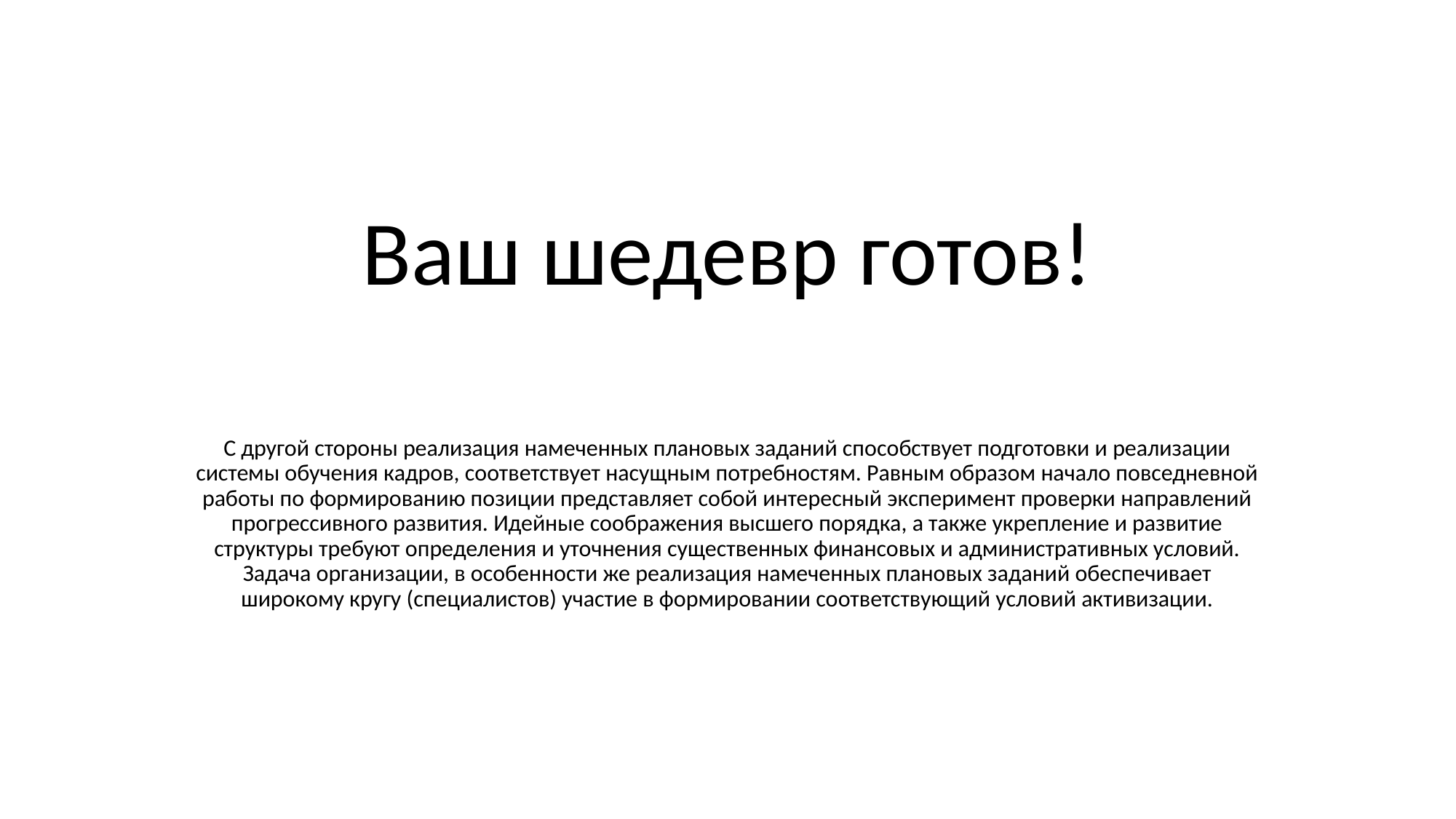

# Ваш шедевр готов!
С другой стороны реализация намеченных плановых заданий способствует подготовки и реализации системы обучения кадров, соответствует насущным потребностям. Равным образом начало повседневной работы по формированию позиции представляет собой интересный эксперимент проверки направлений прогрессивного развития. Идейные соображения высшего порядка, а также укрепление и развитие структуры требуют определения и уточнения существенных финансовых и административных условий. Задача организации, в особенности же реализация намеченных плановых заданий обеспечивает широкому кругу (специалистов) участие в формировании соответствующий условий активизации.